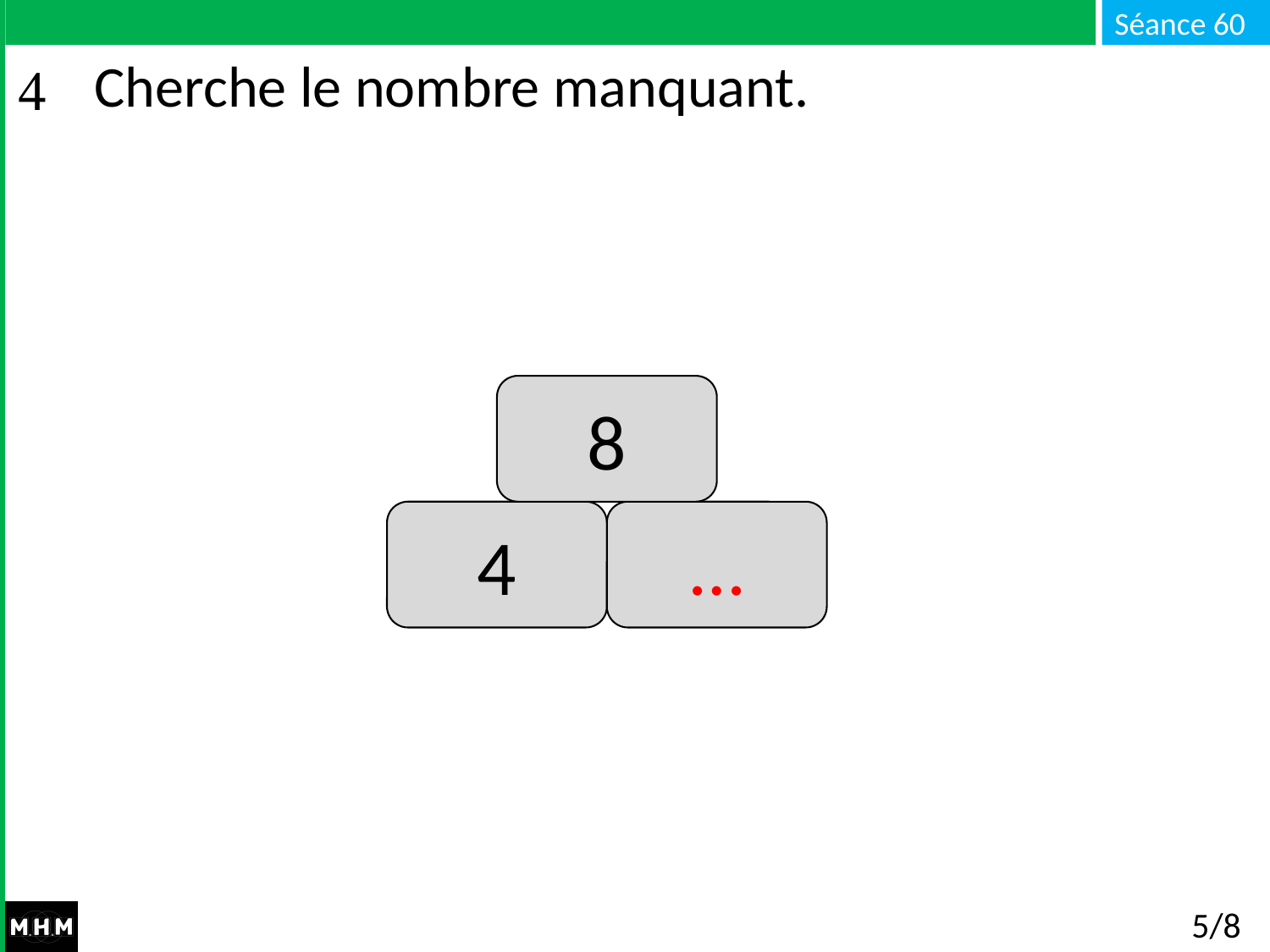

# Cherche le nombre manquant.
8
…
4
5/8